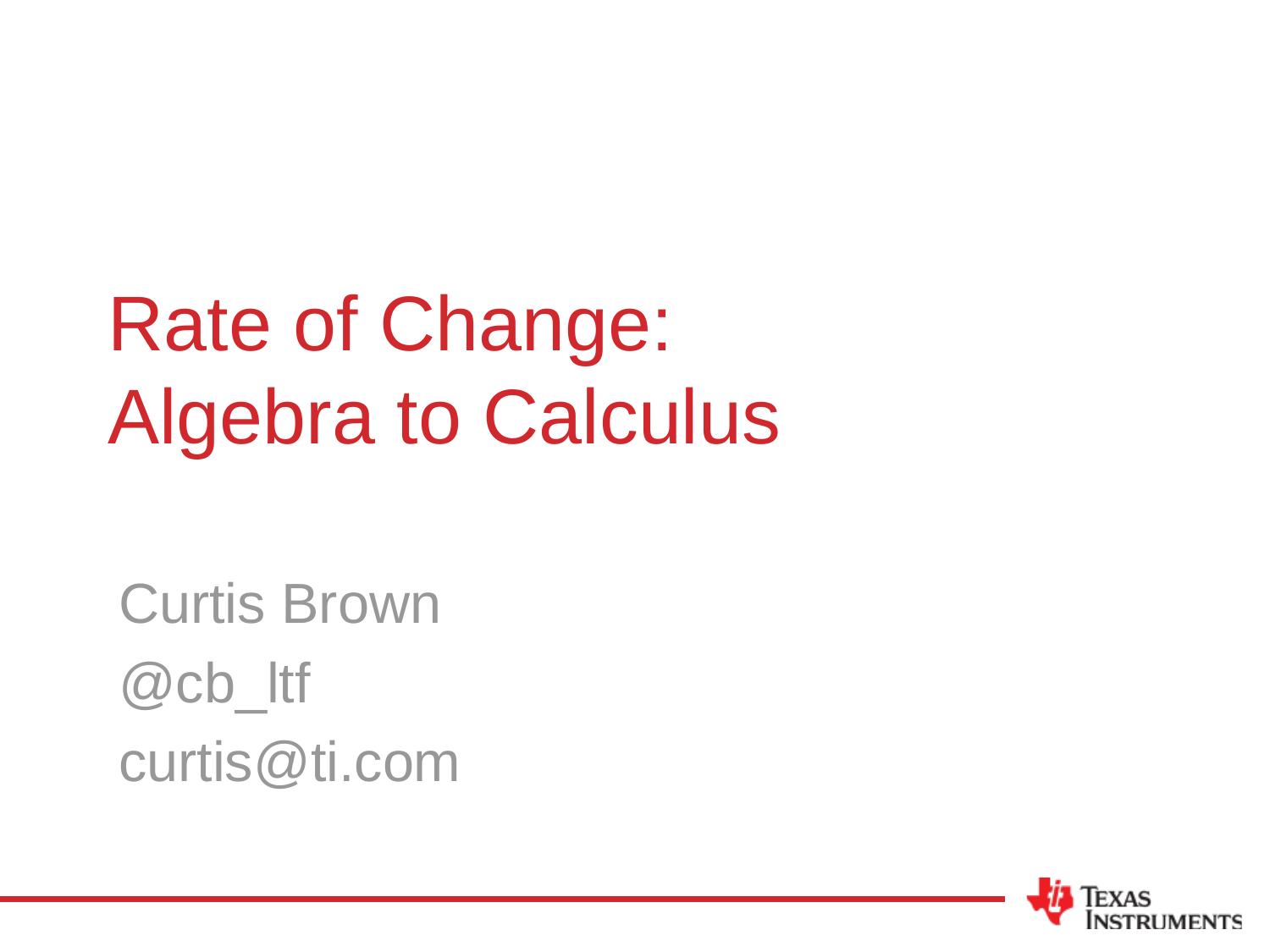

# Rate of Change: Algebra to Calculus
Curtis Brown
@cb_ltf
curtis@ti.com